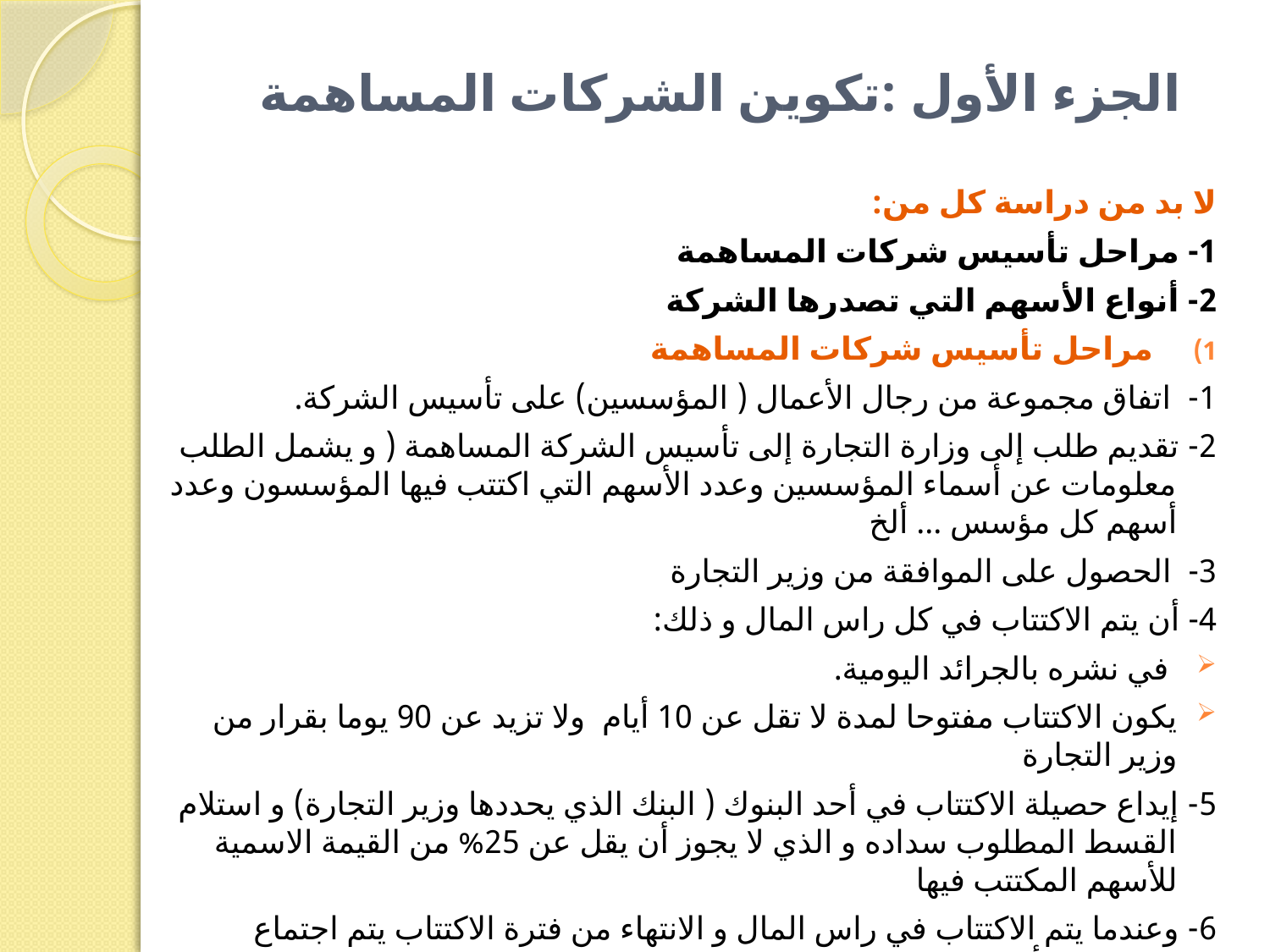

# الجزء الأول :تكوين الشركات المساهمة
لا بد من دراسة كل من:
1- مراحل تأسيس شركات المساهمة
2- أنواع الأسهم التي تصدرها الشركة
مراحل تأسيس شركات المساهمة
1-  اتفاق مجموعة من رجال الأعمال ( المؤسسين) على تأسيس الشركة.
2- تقديم طلب إلى وزارة التجارة إلى تأسيس الشركة المساهمة ( و يشمل الطلب معلومات عن أسماء المؤسسين وعدد الأسهم التي اكتتب فيها المؤسسون وعدد أسهم كل مؤسس ... ألخ
3-  الحصول على الموافقة من وزير التجارة
4- أن يتم الاكتتاب في كل راس المال و ذلك:
 في نشره بالجرائد اليومية.
يكون الاكتتاب مفتوحا لمدة لا تقل عن 10 أيام  ولا تزيد عن 90 يوما بقرار من وزير التجارة
5- إيداع حصيلة الاكتتاب في أحد البنوك ( البنك الذي يحددها وزير التجارة) و استلام القسط المطلوب سداده و الذي لا يجوز أن يقل عن 25% من القيمة الاسمية للأسهم المكتتب فيها
6- وعندما يتم الاكتتاب في راس المال و الانتهاء من فترة الاكتتاب يتم اجتماع الجمعية التأسيسية.
7- يتقدم المؤسسين إلى وزارة التجارة خلال 15 بوما من الاجتماع بإعلان تأسيس الشركة.
8- ثم يصدر قرار وزير التجارة بتأسيس الشركة فانه يبدأ التسجيل في سجلات الشركة.